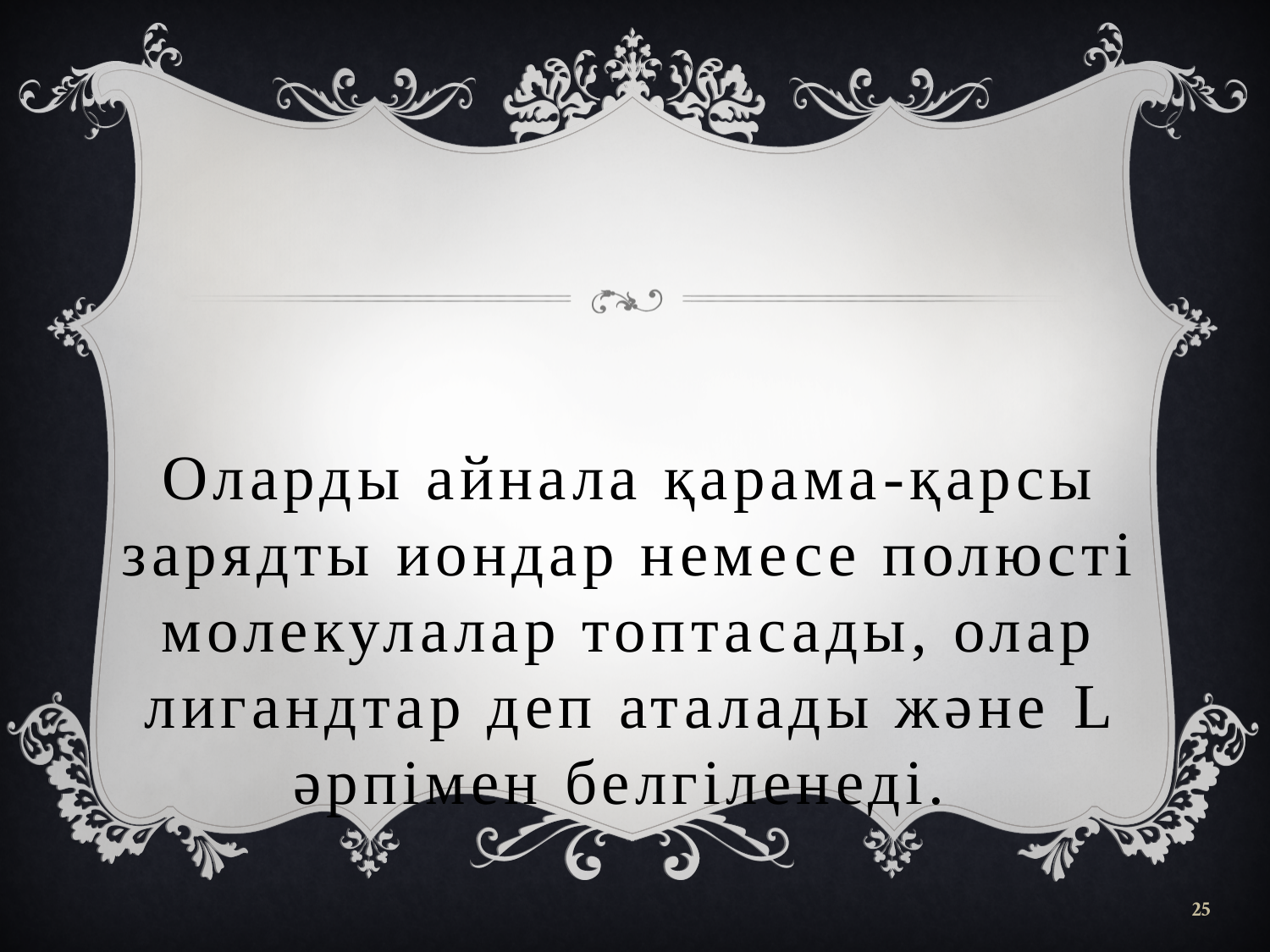

Оларды айнала қарама-қарсы зарядты иондар немесе полюсті молекулалар топтасады, олар лигандтар деп аталады және L әрпімен белгіленеді.

25